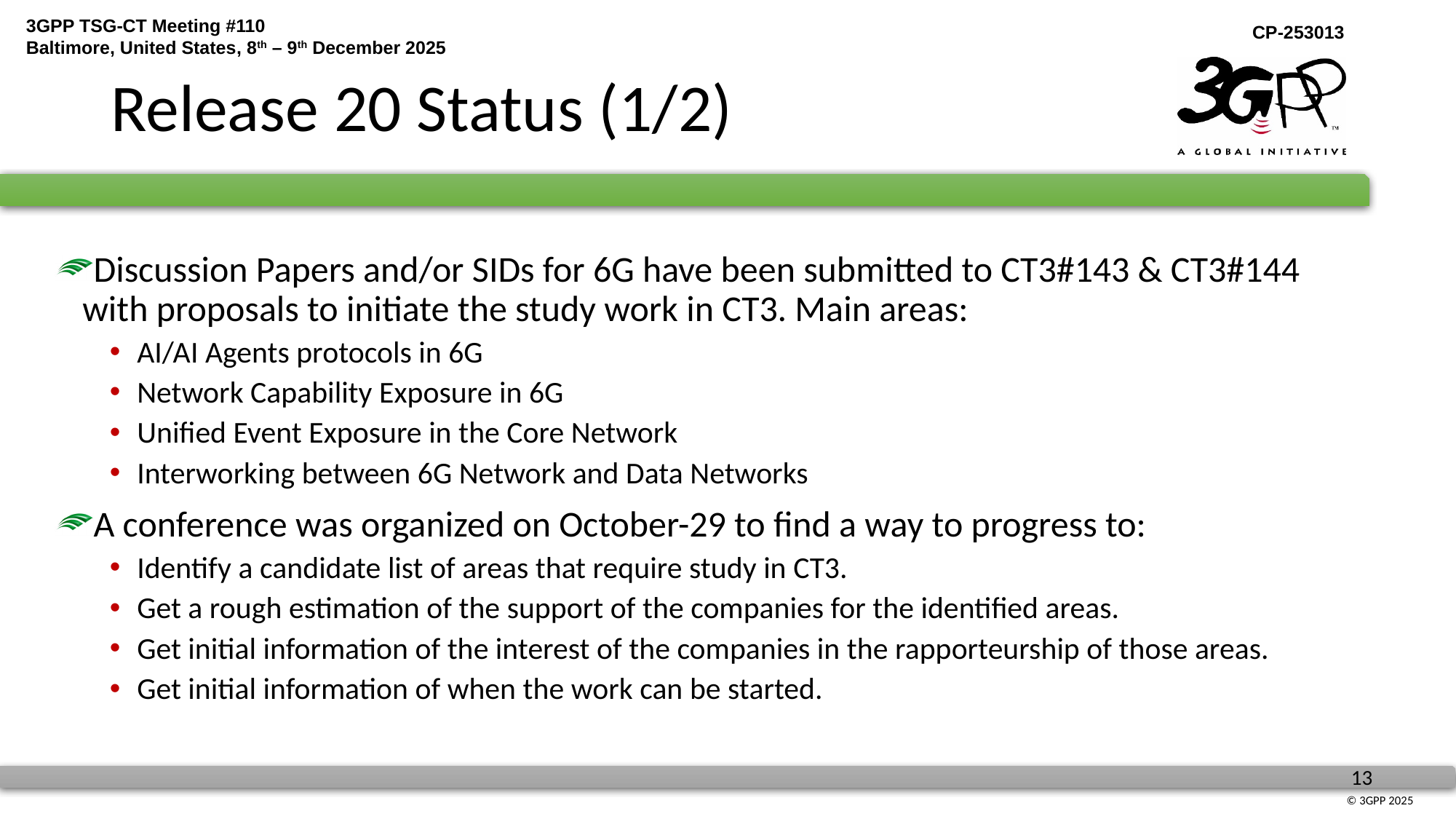

# Release 20 Status (1/2)
Discussion Papers and/or SIDs for 6G have been submitted to CT3#143 & CT3#144 with proposals to initiate the study work in CT3. Main areas:
AI/AI Agents protocols in 6G
Network Capability Exposure in 6G
Unified Event Exposure in the Core Network
Interworking between 6G Network and Data Networks
A conference was organized on October-29 to find a way to progress to:
Identify a candidate list of areas that require study in CT3.
Get a rough estimation of the support of the companies for the identified areas.
Get initial information of the interest of the companies in the rapporteurship of those areas.
Get initial information of when the work can be started.